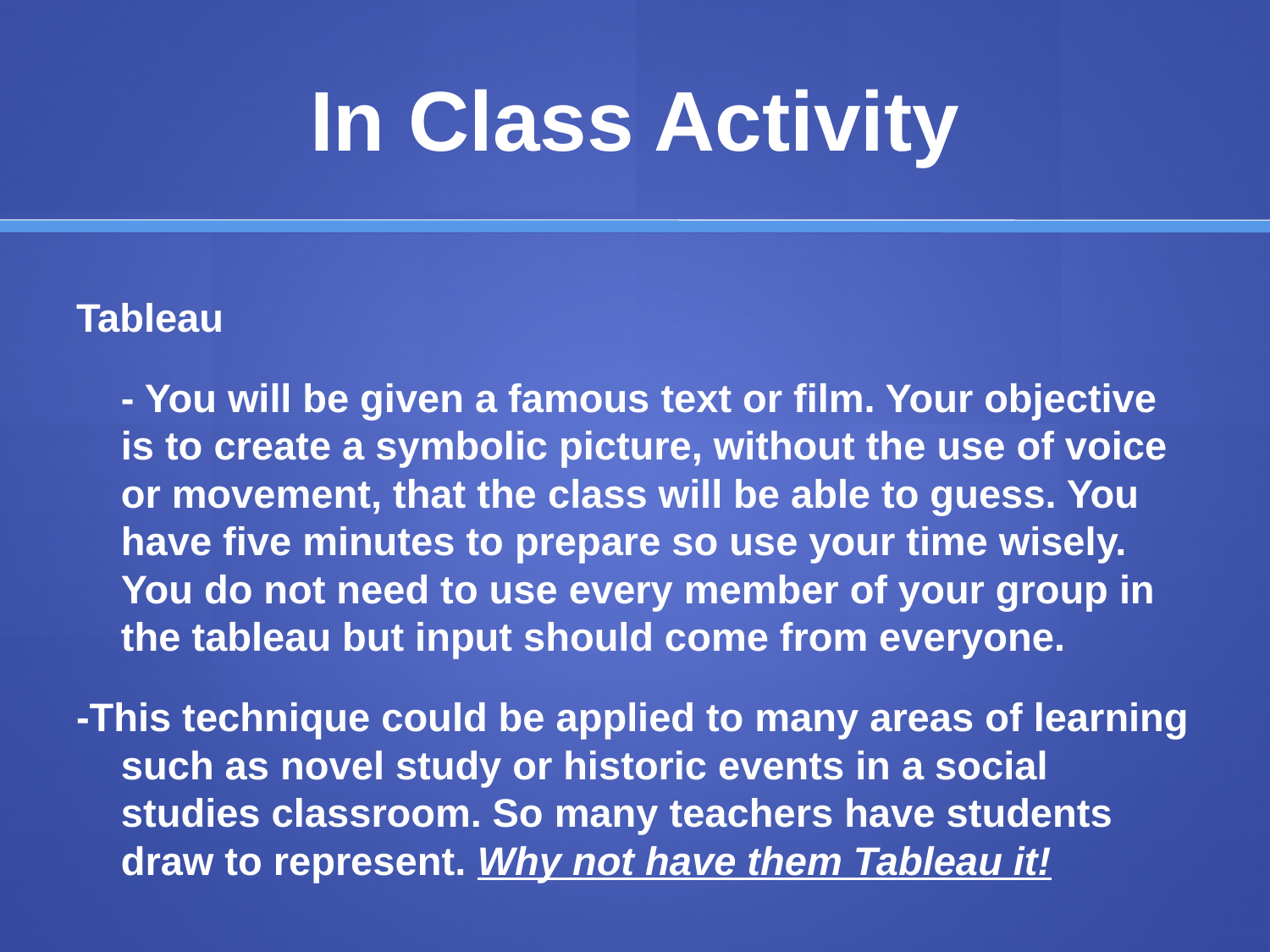

# In Class Activity
Tableau
	- You will be given a famous text or film. Your objective is to create a symbolic picture, without the use of voice or movement, that the class will be able to guess. You have five minutes to prepare so use your time wisely. You do not need to use every member of your group in the tableau but input should come from everyone.
-This technique could be applied to many areas of learning such as novel study or historic events in a social studies classroom. So many teachers have students draw to represent. Why not have them Tableau it!